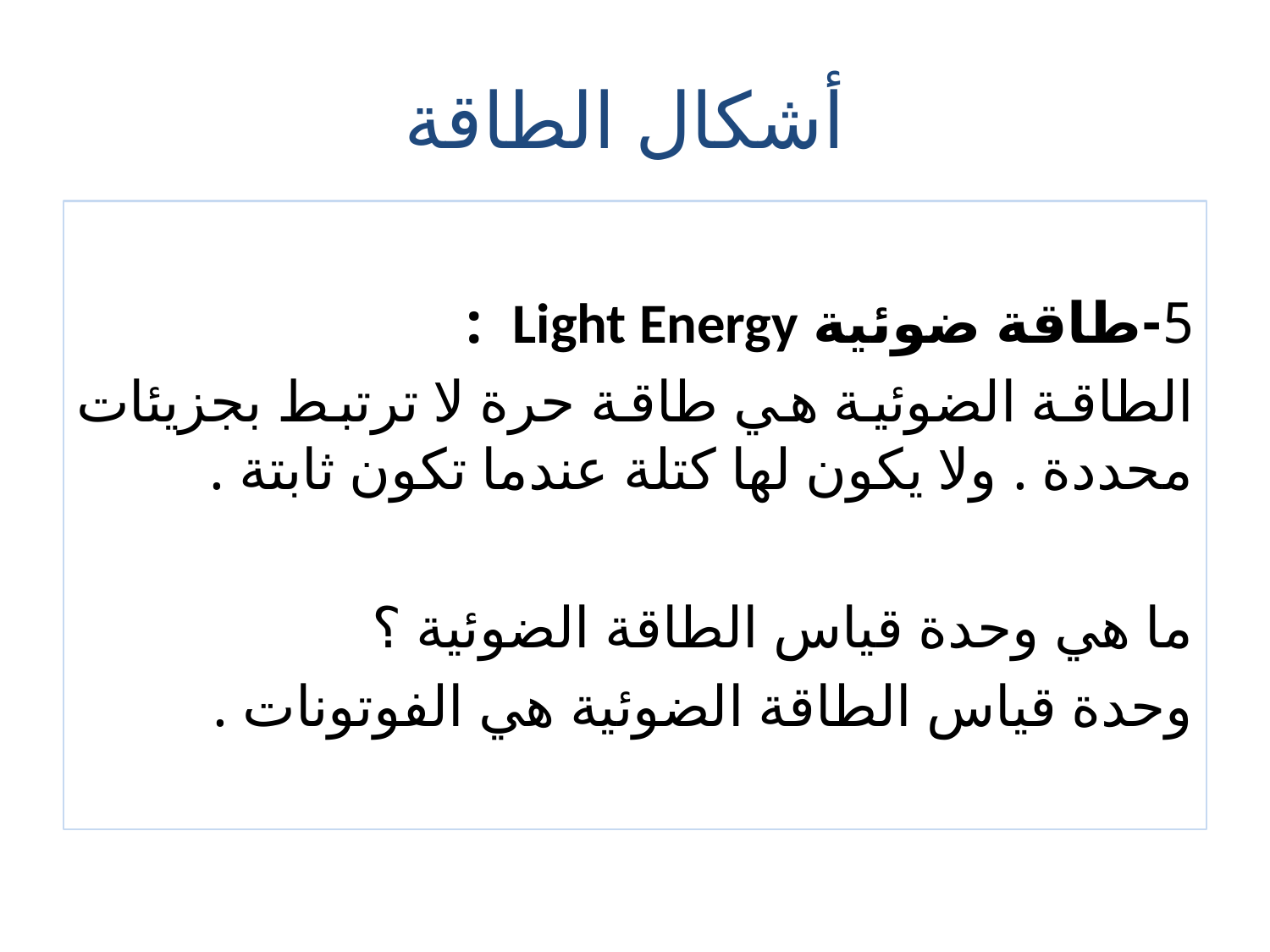

# أشكال الطاقة

5-طاقة ضوئية Light Energy  :
الطاقة الضوئية هي طاقة حرة لا ترتبط بجزيئات محددة . ولا يكون لها كتلة عندما تكون ثابتة .

ما هي وحدة قياس الطاقة الضوئية ؟
وحدة قياس الطاقة الضوئية هي الفوتونات .